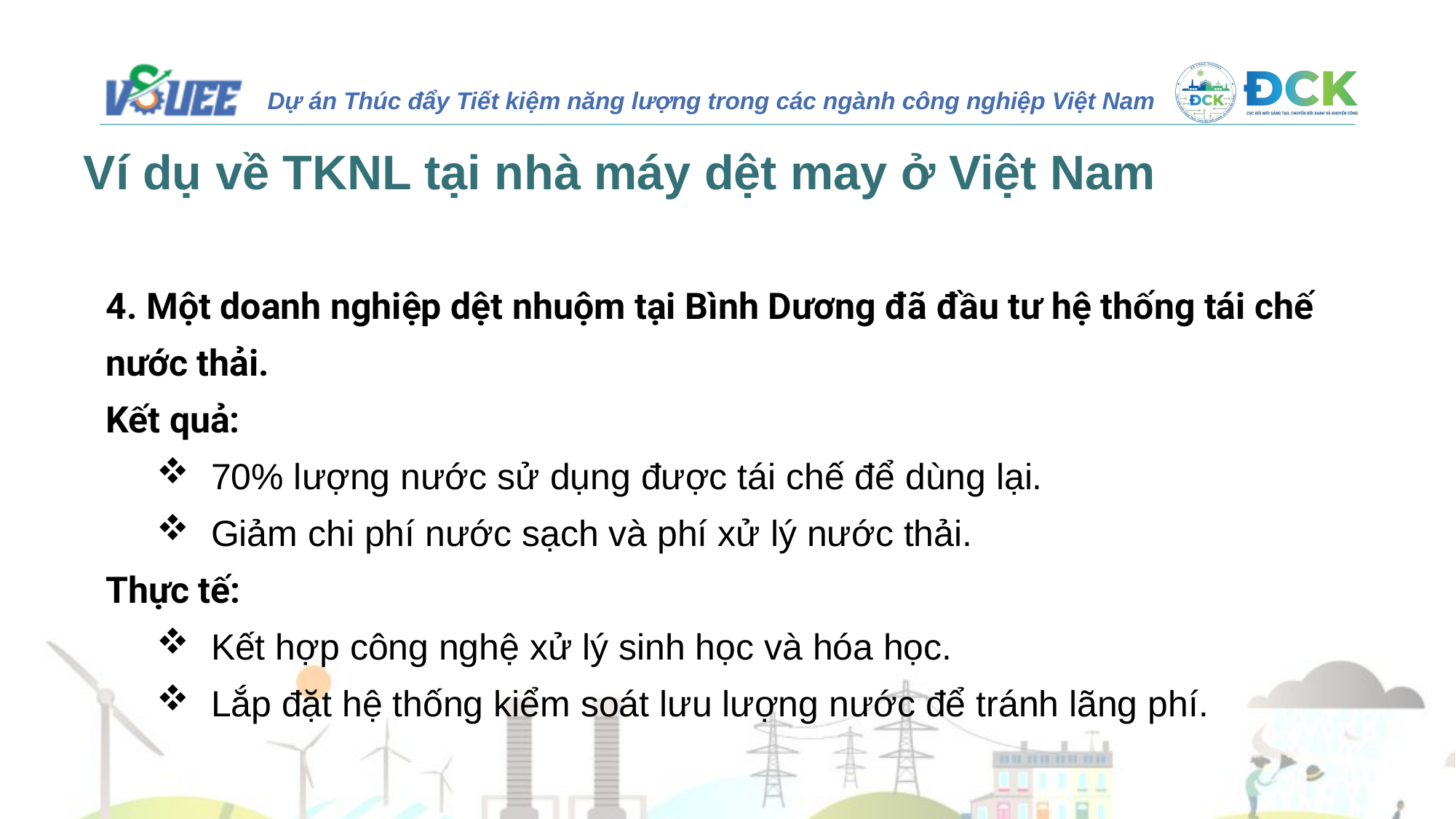

Ví dụ về TKNL tại nhà máy dệt may ở Việt Nam
4. Một doanh nghiệp dệt nhuộm tại Bình Dương đã đầu tư hệ thống tái chế nước thải.
Kết quả:
70% lượng nước sử dụng được tái chế để dùng lại.
Giảm chi phí nước sạch và phí xử lý nước thải.
Thực tế:
Kết hợp công nghệ xử lý sinh học và hóa học.
Lắp đặt hệ thống kiểm soát lưu lượng nước để tránh lãng phí.